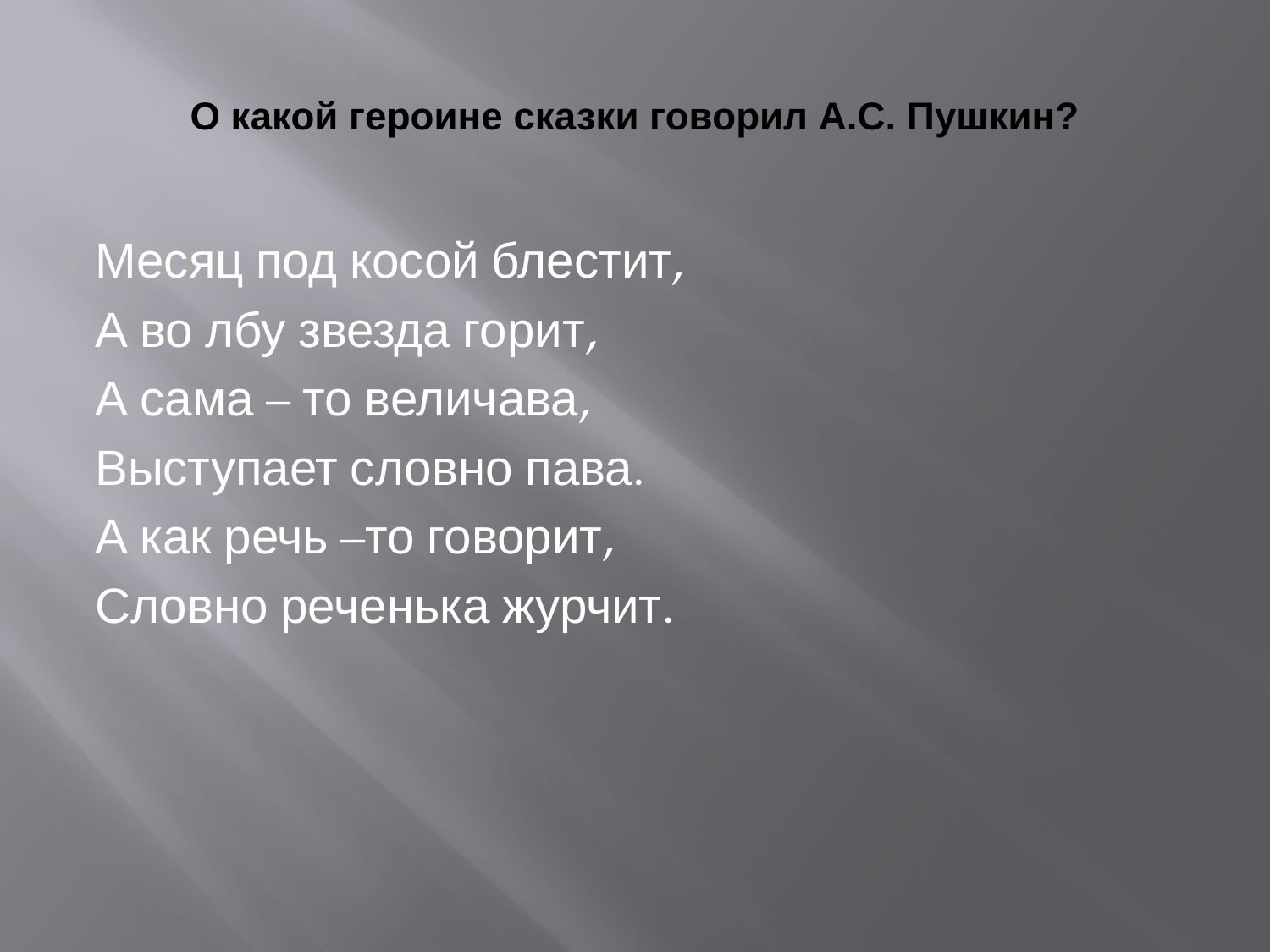

# О какой героине сказки говорил А.С. Пушкин?
Месяц под косой блестит,
А во лбу звезда горит,
А сама – то величава,
Выступает словно пава.
А как речь –то говорит,
Словно реченька журчит.